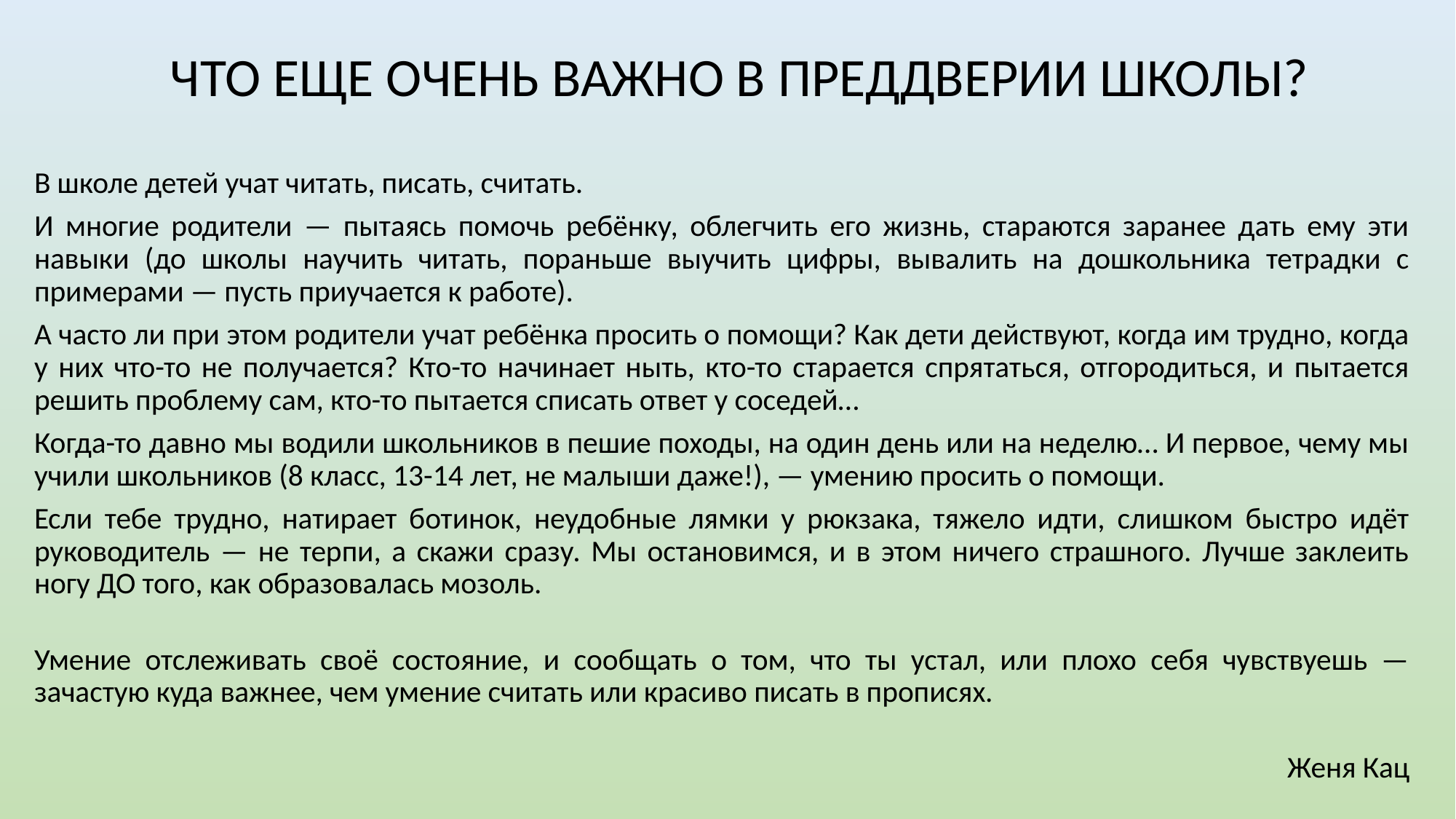

# ЧТО ЕЩЕ ОЧЕНЬ ВАЖНО В ПРЕДДВЕРИИ ШКОЛЫ?
В школе детей учат читать, писать, считать.
И многие родители — пытаясь помочь ребёнку, облегчить его жизнь, стараются заранее дать ему эти навыки (до школы научить читать, пораньше выучить цифры, вывалить на дошкольника тетрадки с примерами — пусть приучается к работе).
А часто ли при этом родители учат ребёнка просить о помощи? Как дети действуют, когда им трудно, когда у них что-то не получается? Кто-то начинает ныть, кто-то старается спрятаться, отгородиться, и пытается решить проблему сам, кто-то пытается списать ответ у соседей…
Когда-то давно мы водили школьников в пешие походы, на один день или на неделю… И первое, чему мы учили школьников (8 класс, 13-14 лет, не малыши даже!), — умению просить о помощи.
Если тебе трудно, натирает ботинок, неудобные лямки у рюкзака, тяжело идти, слишком быстро идёт руководитель — не терпи, а скажи сразу. Мы остановимся, и в этом ничего страшного. Лучше заклеить ногу ДО того, как образовалась мозоль.
Умение отслеживать своё состояние, и сообщать о том, что ты устал, или плохо себя чувствуешь — зачастую куда важнее, чем умение считать или красиво писать в прописях.
Женя Кац